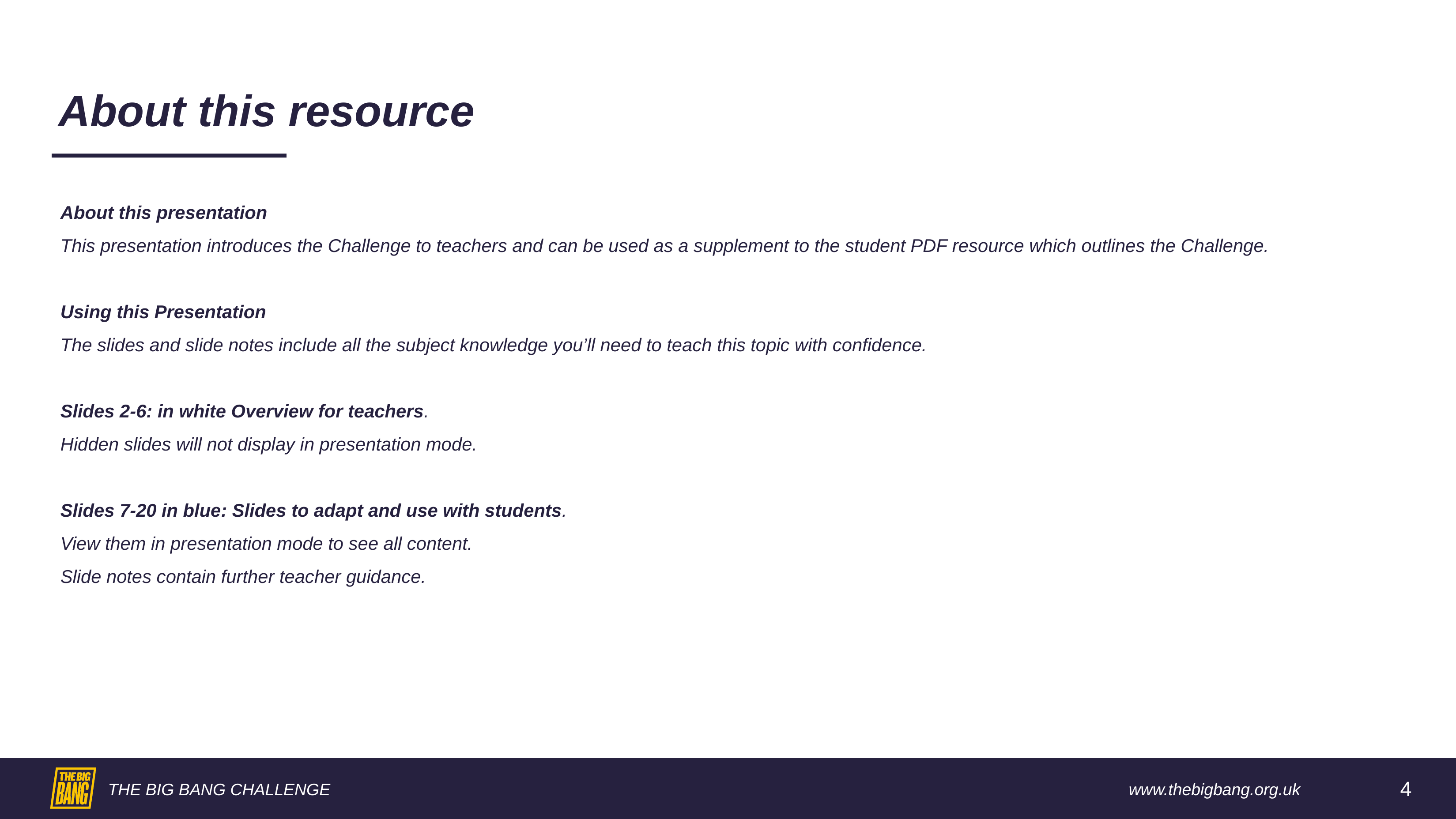

About this resource
About this presentation
This presentation introduces the Challenge to teachers and can be used as a supplement to the student PDF resource which outlines the Challenge.

Using this Presentation
The slides and slide notes include all the subject knowledge you’ll need to teach this topic with confidence.
Slides 2-6: in white Overview for teachers.
Hidden slides will not display in presentation mode.

Slides 7-20 in blue: Slides to adapt and use with students.
View them in presentation mode to see all content.
Slide notes contain further teacher guidance.